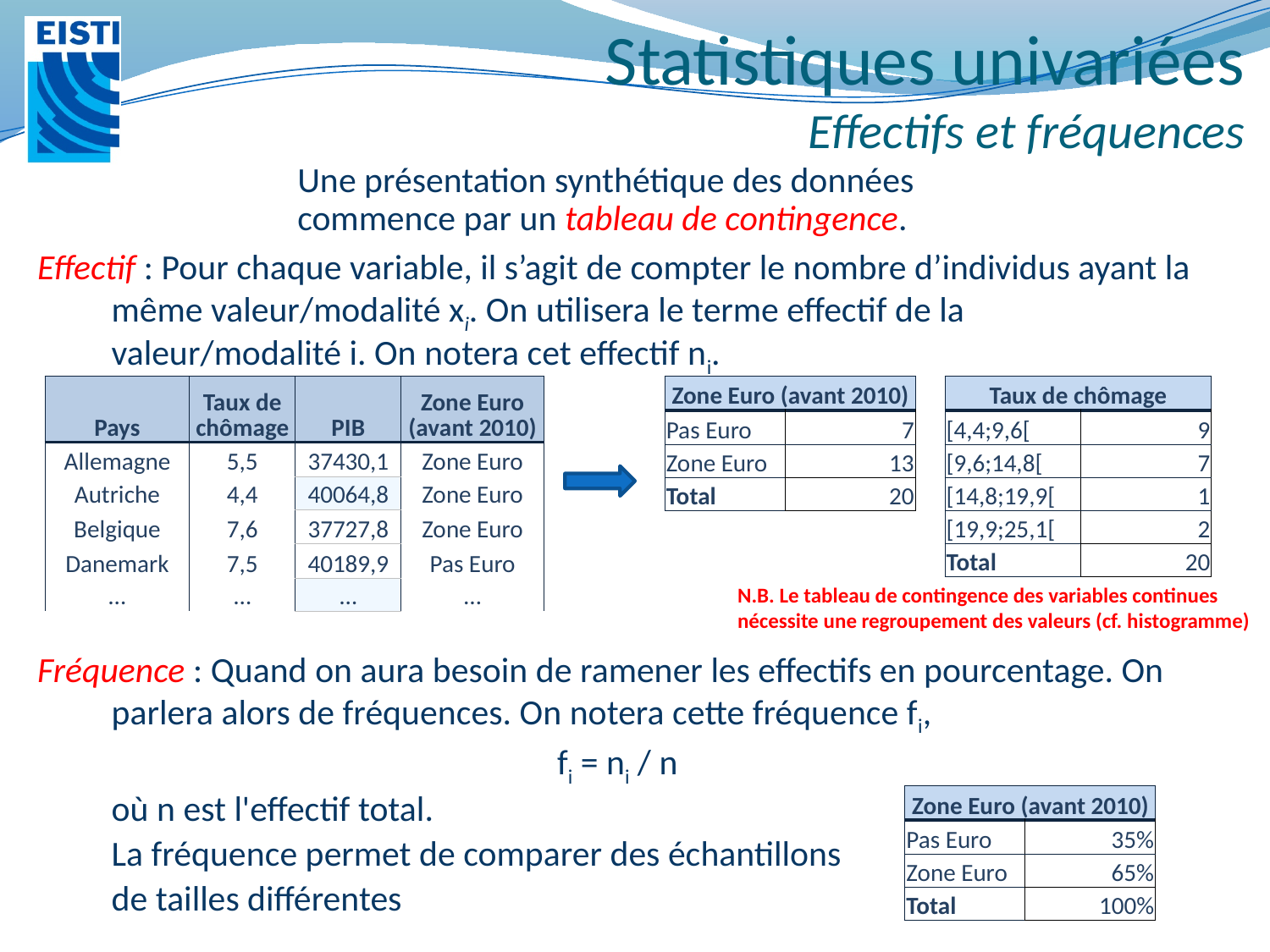

# Statistiques univariées Effectifs et fréquences
Une présentation synthétique des données commence par un tableau de contingence.
Effectif : Pour chaque variable, il s’agit de compter le nombre d’individus ayant la même valeur/modalité xi. On utilisera le terme effectif de la valeur/modalité i. On notera cet effectif ni.

Fréquence : Quand on aura besoin de ramener les effectifs en pourcentage. On parlera alors de fréquences. On notera cette fréquence fi,
 fi = ni / n
	où n est l'effectif total.
	La fréquence permet de comparer des échantillons
	de tailles différentes

| Pays | Taux de chômage | PIB | Zone Euro (avant 2010) |
| --- | --- | --- | --- |
| Allemagne | 5,5 | 37430,1 | Zone Euro |
| Autriche | 4,4 | 40064,8 | Zone Euro |
| Belgique | 7,6 | 37727,8 | Zone Euro |
| Danemark | 7,5 | 40189,9 | Pas Euro |
| … | … | … | … |
| Zone Euro (avant 2010) |  |
| --- | --- |
| Pas Euro | 7 |
| Zone Euro | 13 |
| Total | 20 |
| Taux de chômage |  |
| --- | --- |
| [4,4;9,6[ | 9 |
| [9,6;14,8[ | 7 |
| [14,8;19,9[ | 1 |
| [19,9;25,1[ | 2 |
| Total | 20 |

N.B. Le tableau de contingence des variables continues nécessite une regroupement des valeurs (cf. histogramme)
| Zone Euro (avant 2010) |  |
| --- | --- |
| Pas Euro | 35% |
| Zone Euro | 65% |
| Total | 100% |